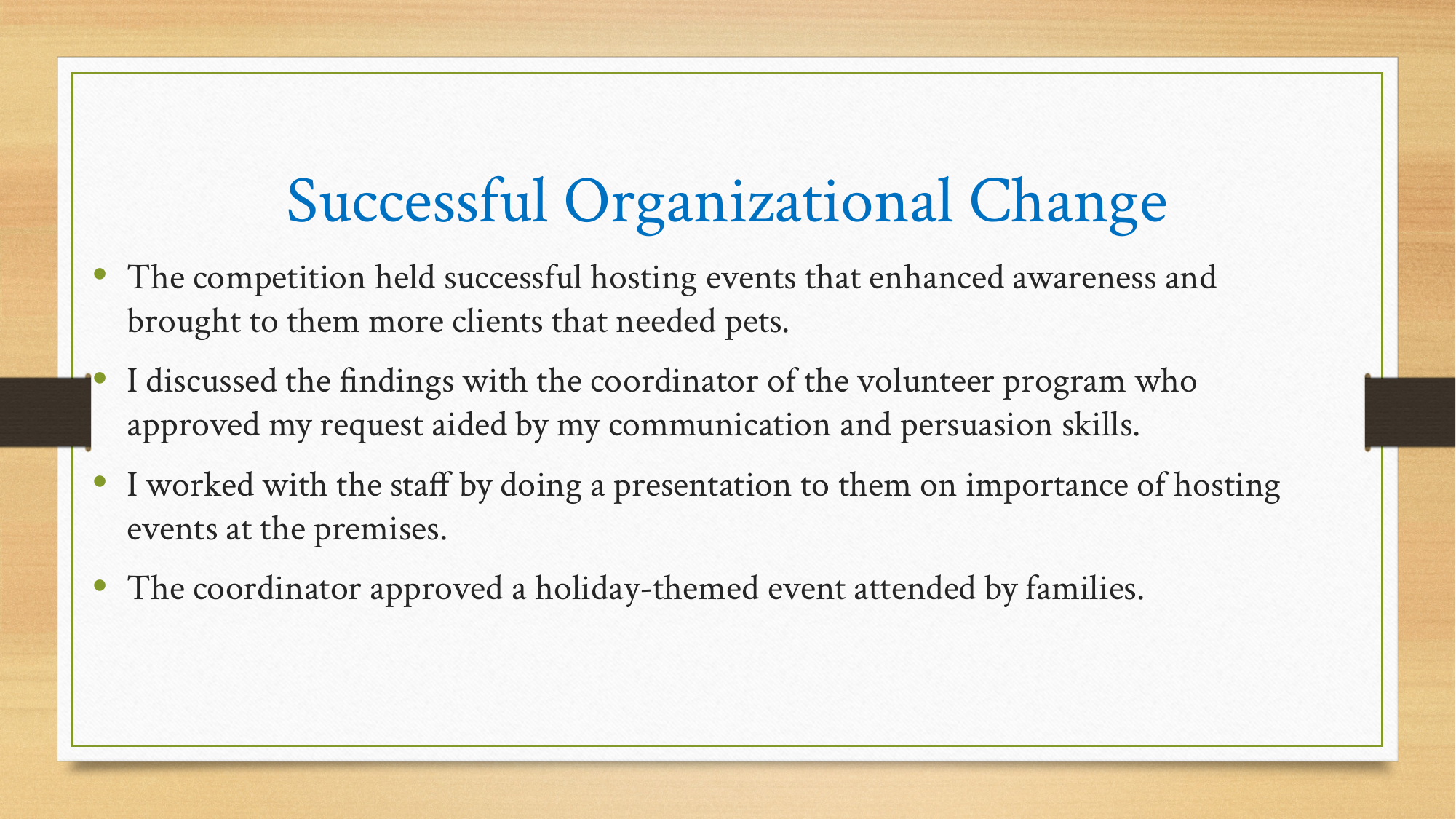

# Successful Organizational Change
The competition held successful hosting events that enhanced awareness and brought to them more clients that needed pets.
I discussed the findings with the coordinator of the volunteer program who approved my request aided by my communication and persuasion skills.
I worked with the staff by doing a presentation to them on importance of hosting events at the premises.
The coordinator approved a holiday-themed event attended by families.